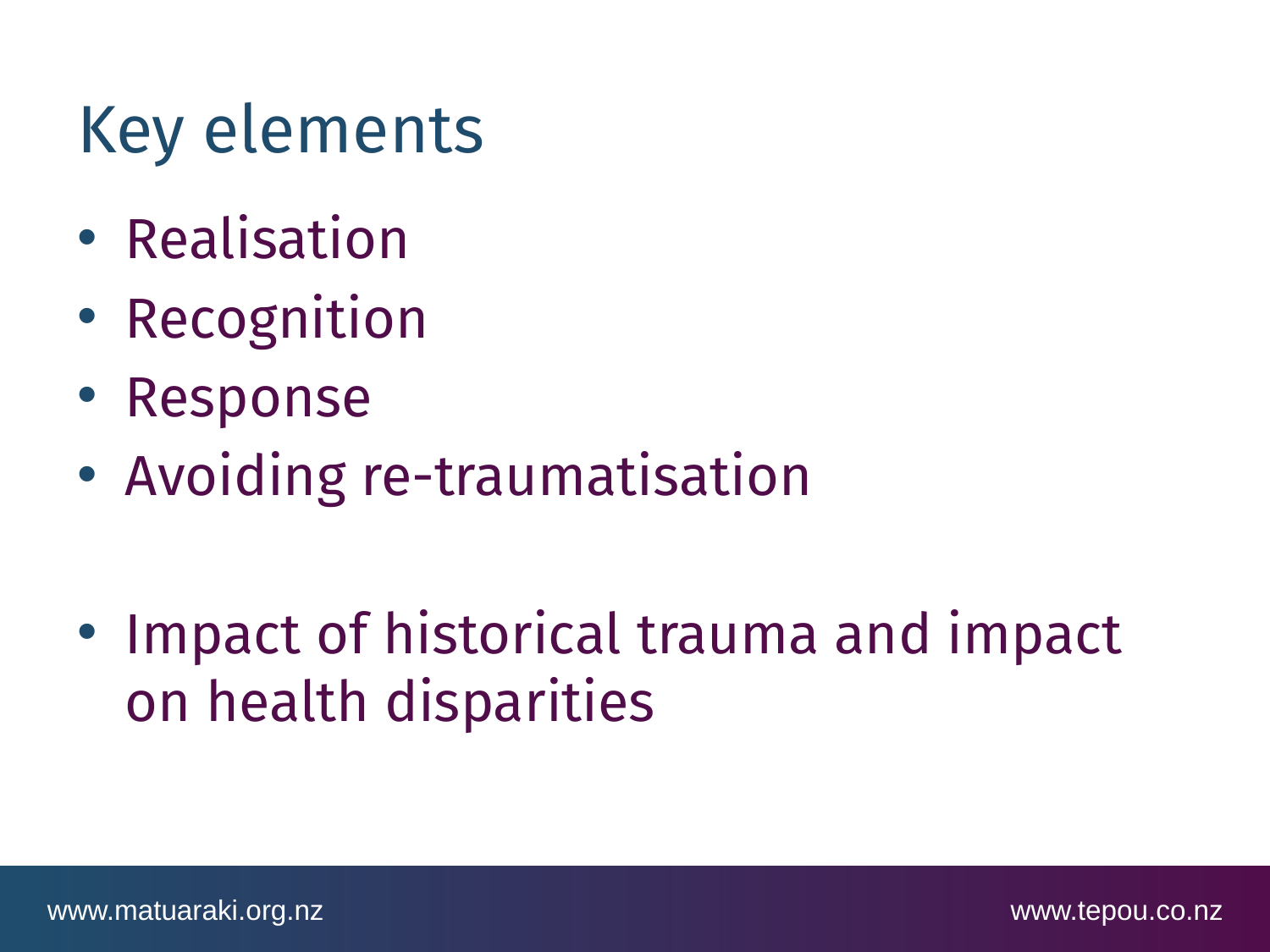

# Key elements
Realisation
Recognition
Response
Avoiding re-traumatisation

Impact of historical trauma and impact on health disparities